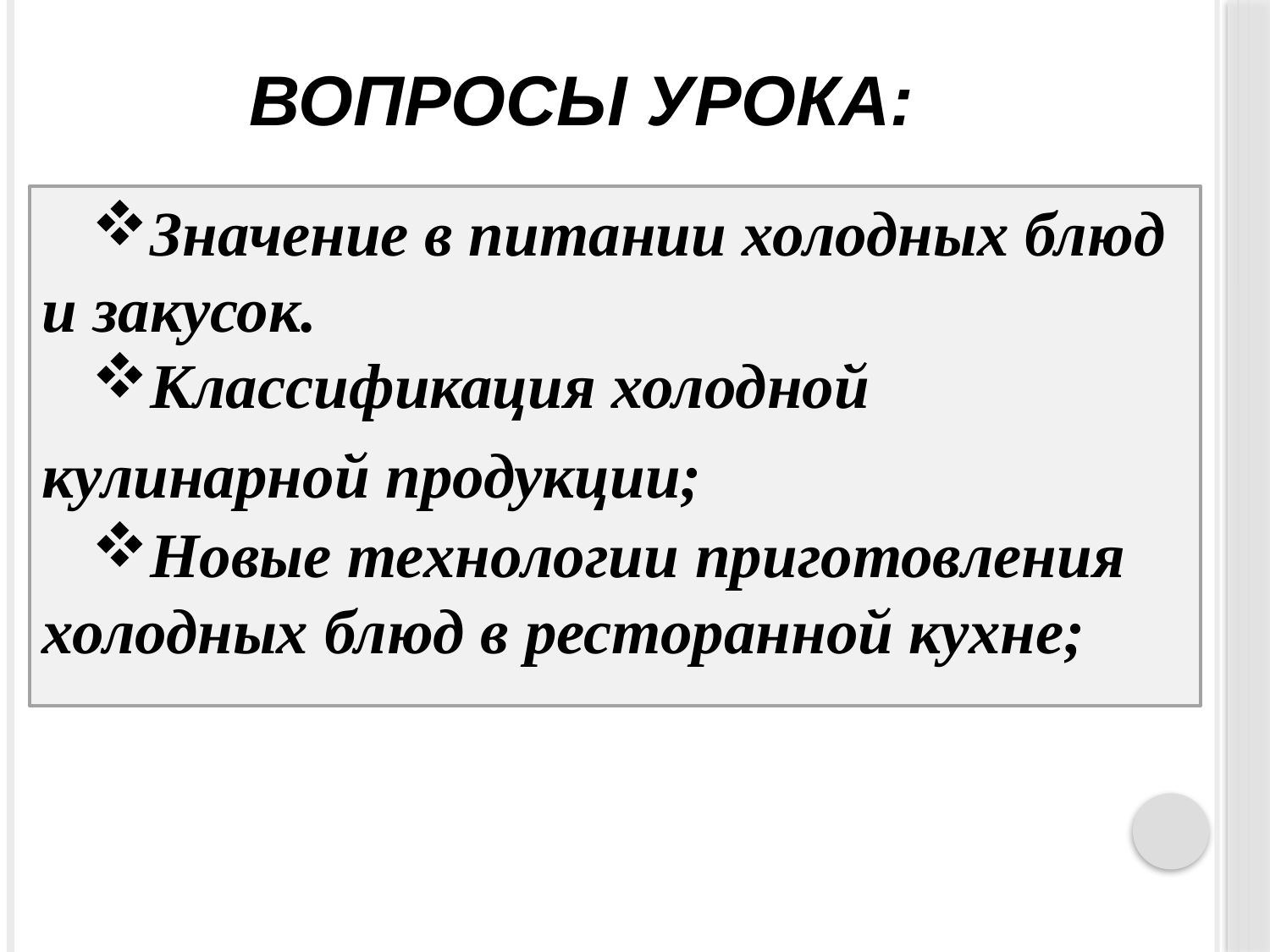

# Вопросы урока:
Значение в питании холодных блюд и закусок.
Классификация холодной кулинарной продукции;
Новые технологии приготовления холодных блюд в ресторанной кухне;